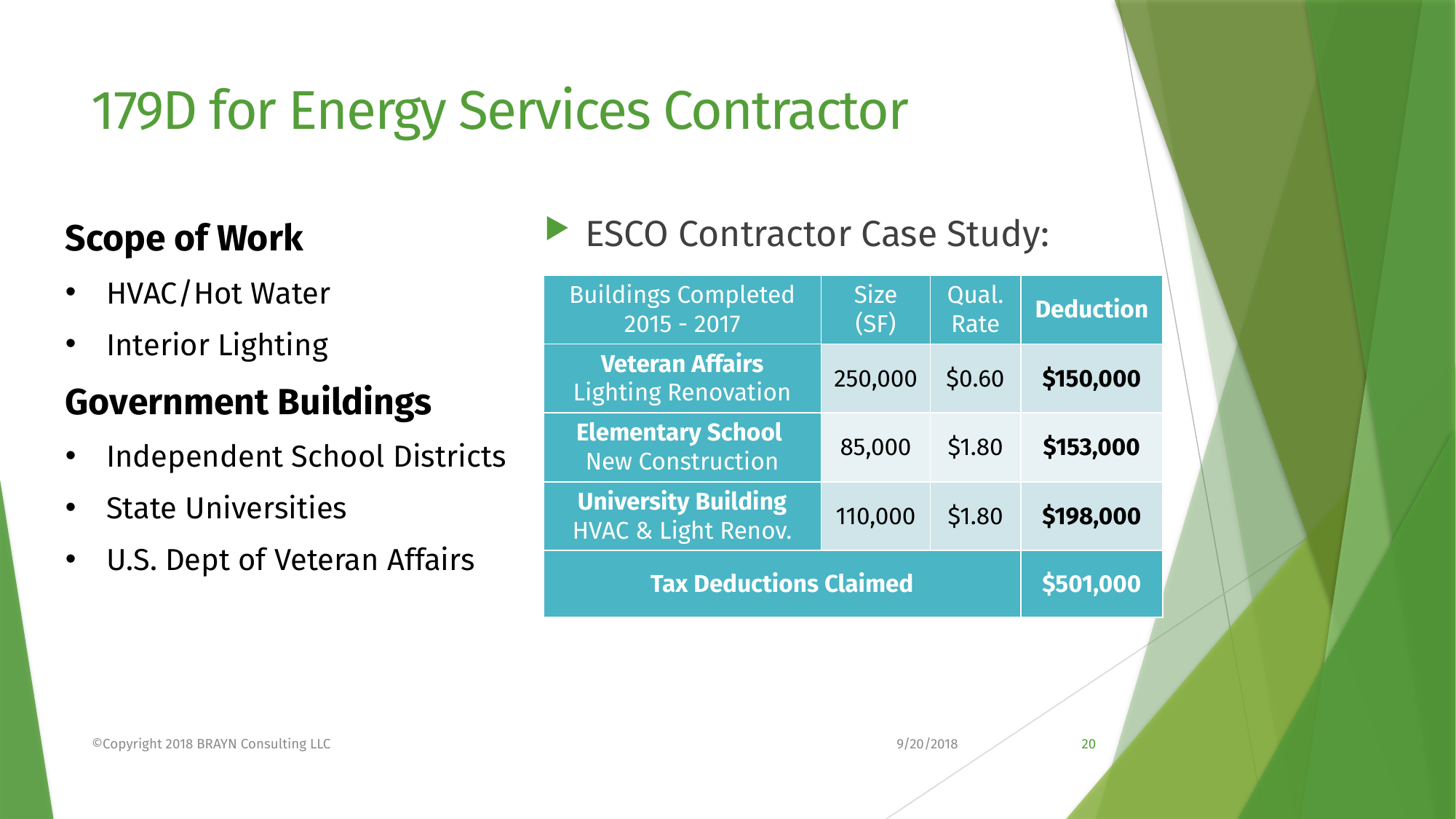

179D for Energy Services Contractor
ESCO Contractor Case Study:
Scope of Work
HVAC/Hot Water
Interior Lighting
Government Buildings
Independent School Districts
State Universities
U.S. Dept of Veteran Affairs
| Buildings Completed 2015 - 2017 | Size (SF) | Qual. Rate | Deduction |
| --- | --- | --- | --- |
| Veteran Affairs Lighting Renovation | 250,000 | $0.60 | $150,000 |
| Elementary School New Construction | 85,000 | $1.80 | $153,000 |
| University Building HVAC & Light Renov. | 110,000 | $1.80 | $198,000 |
| Tax Deductions Claimed |  |  | $501,000 |
©Copyright 2018 BRAYN Consulting LLC
9/20/2018
20